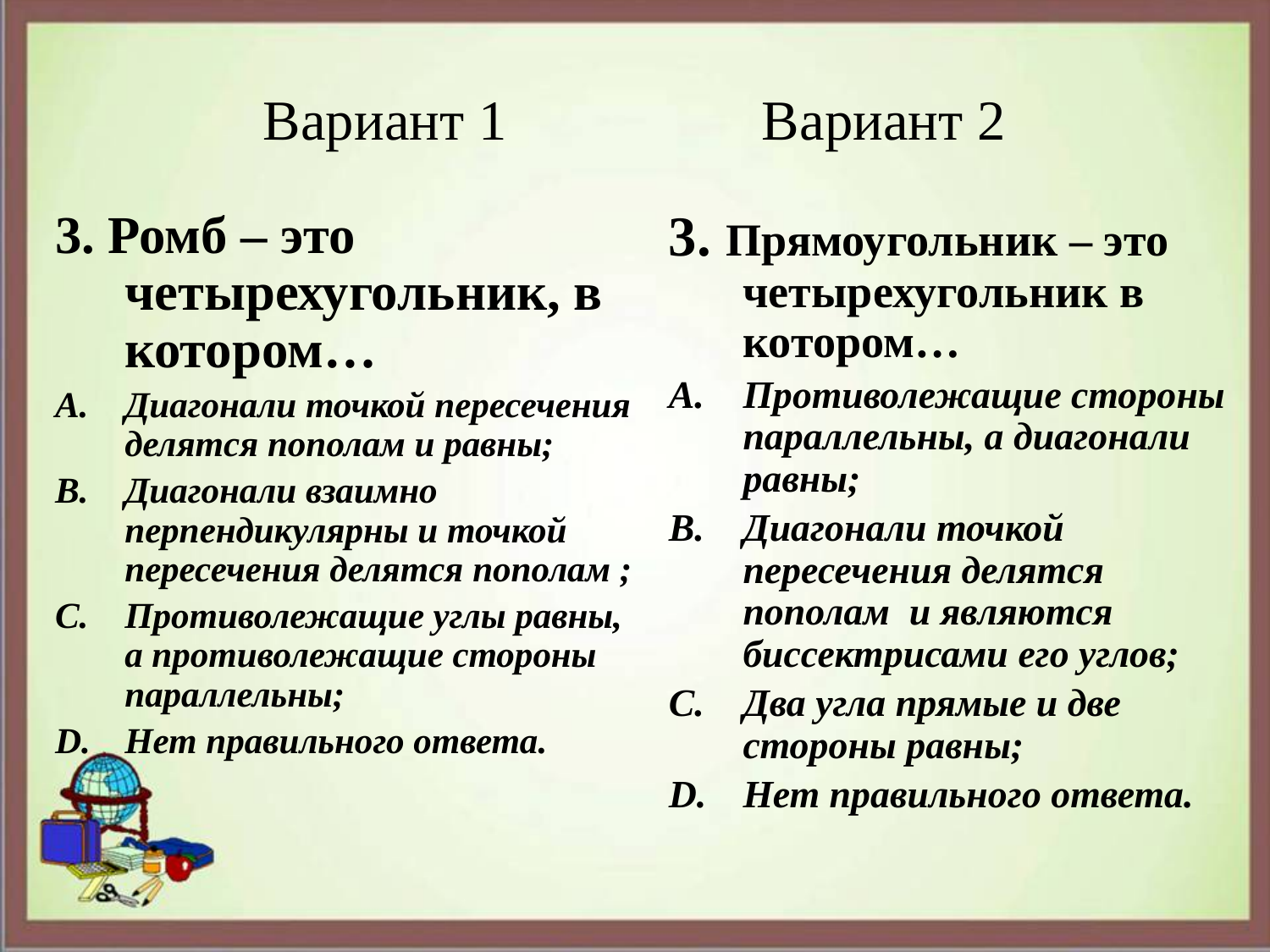

# Вариант 1                  Вариант 2
3. Ромб – это четырехугольник, в котором…
Диагонали точкой пересечения делятся пополам и равны;
Диагонали взаимно перпендикулярны и точкой пересечения делятся пополам ;
Противолежащие углы равны, а противолежащие стороны параллельны;
Нет правильного ответа.
3. Прямоугольник – это четырехугольник в котором…
Противолежащие стороны параллельны, а диагонали равны;
Диагонали точкой пересечения делятся пополам  и являются биссектрисами его углов;
Два угла прямые и две стороны равны;
Нет правильного ответа.